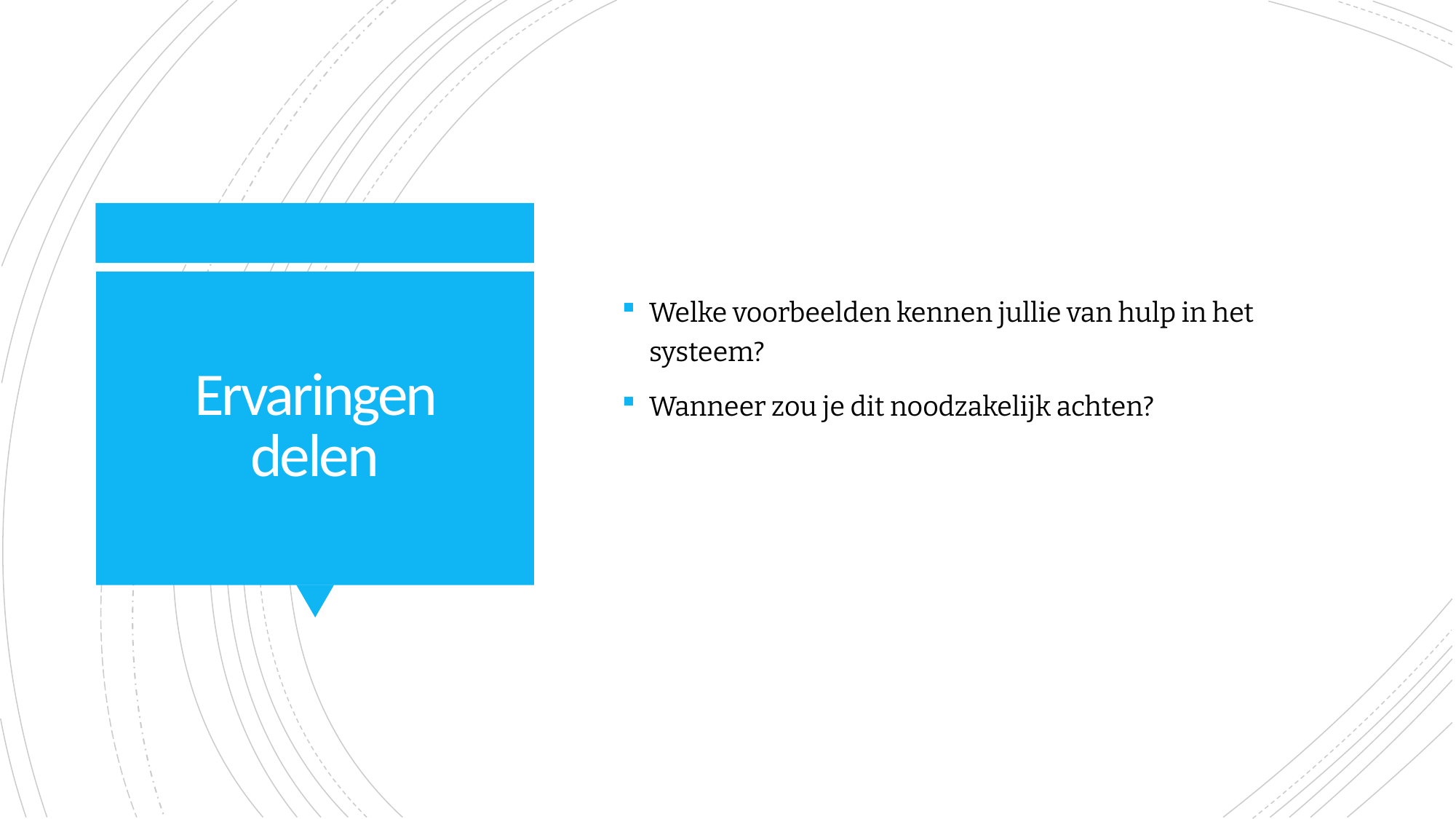

Welke voorbeelden kennen jullie van hulp in het systeem?
Wanneer zou je dit noodzakelijk achten?

# Ervaringen delen